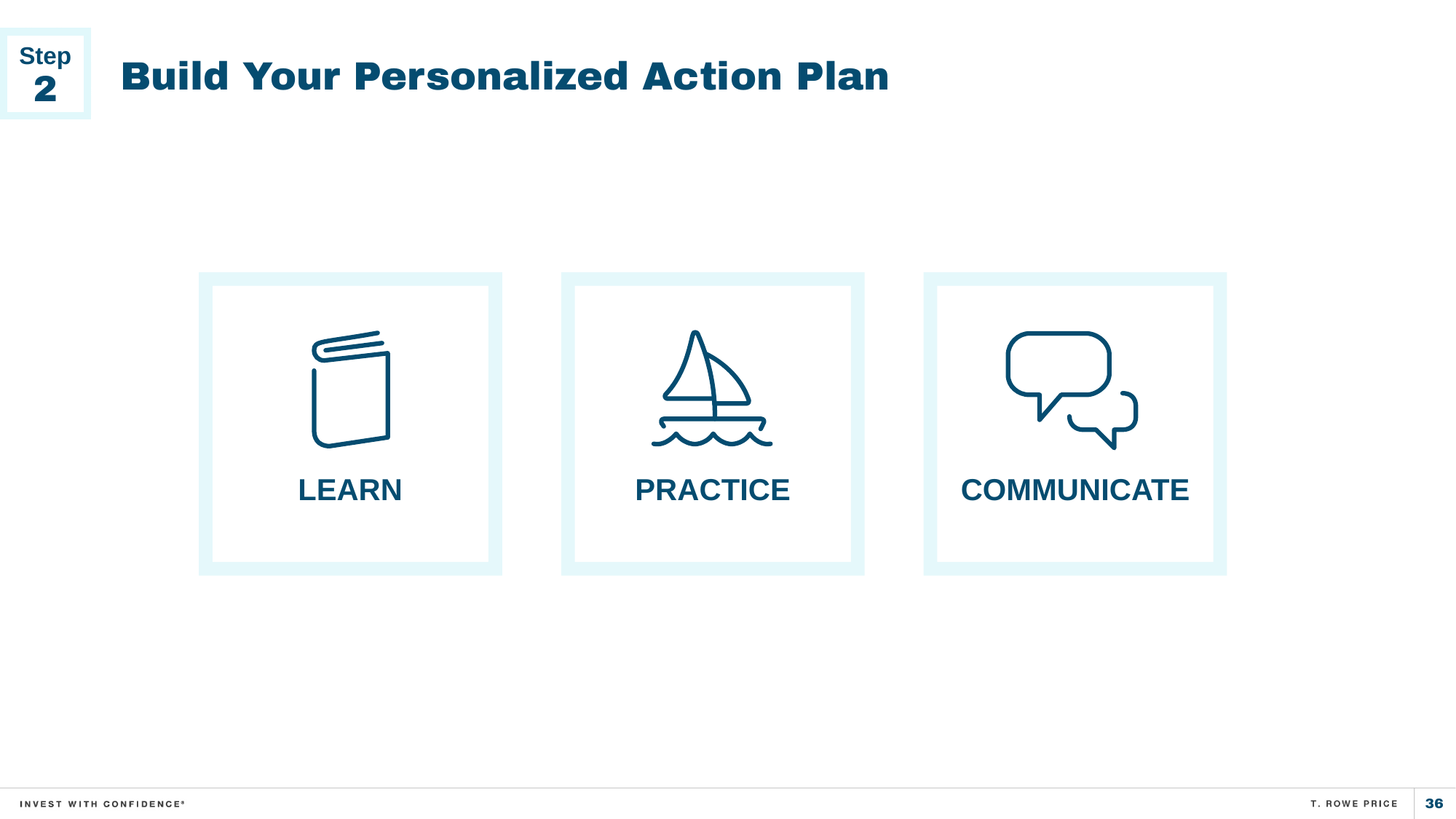

# Build Your Personalized Action Plan
Step
2

LEARN

COMMUNICATE

PRACTICE